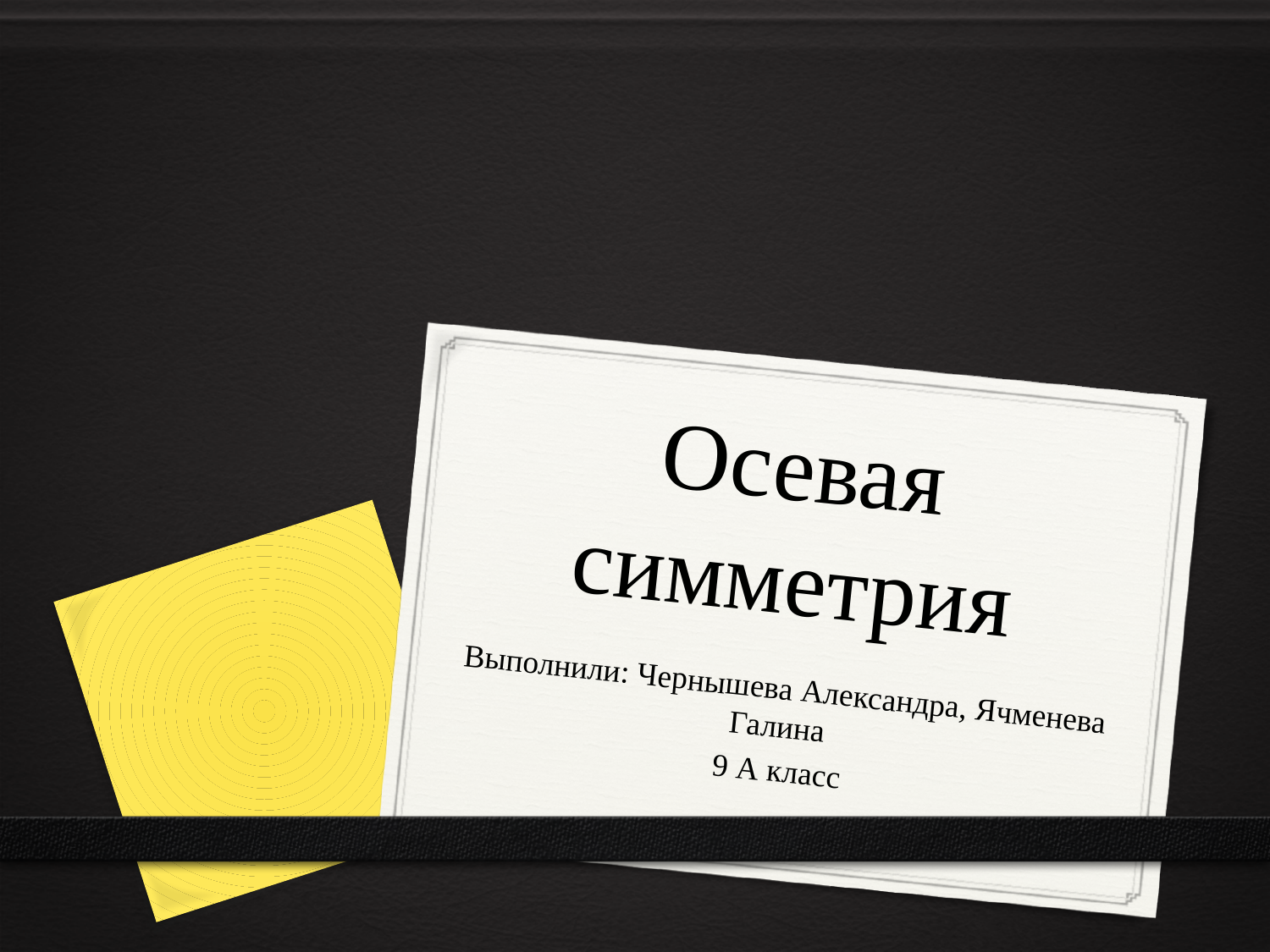

# Осевая симметрия
Выполнили: Чернышева Александра, Ячменева Галина
9 А класс